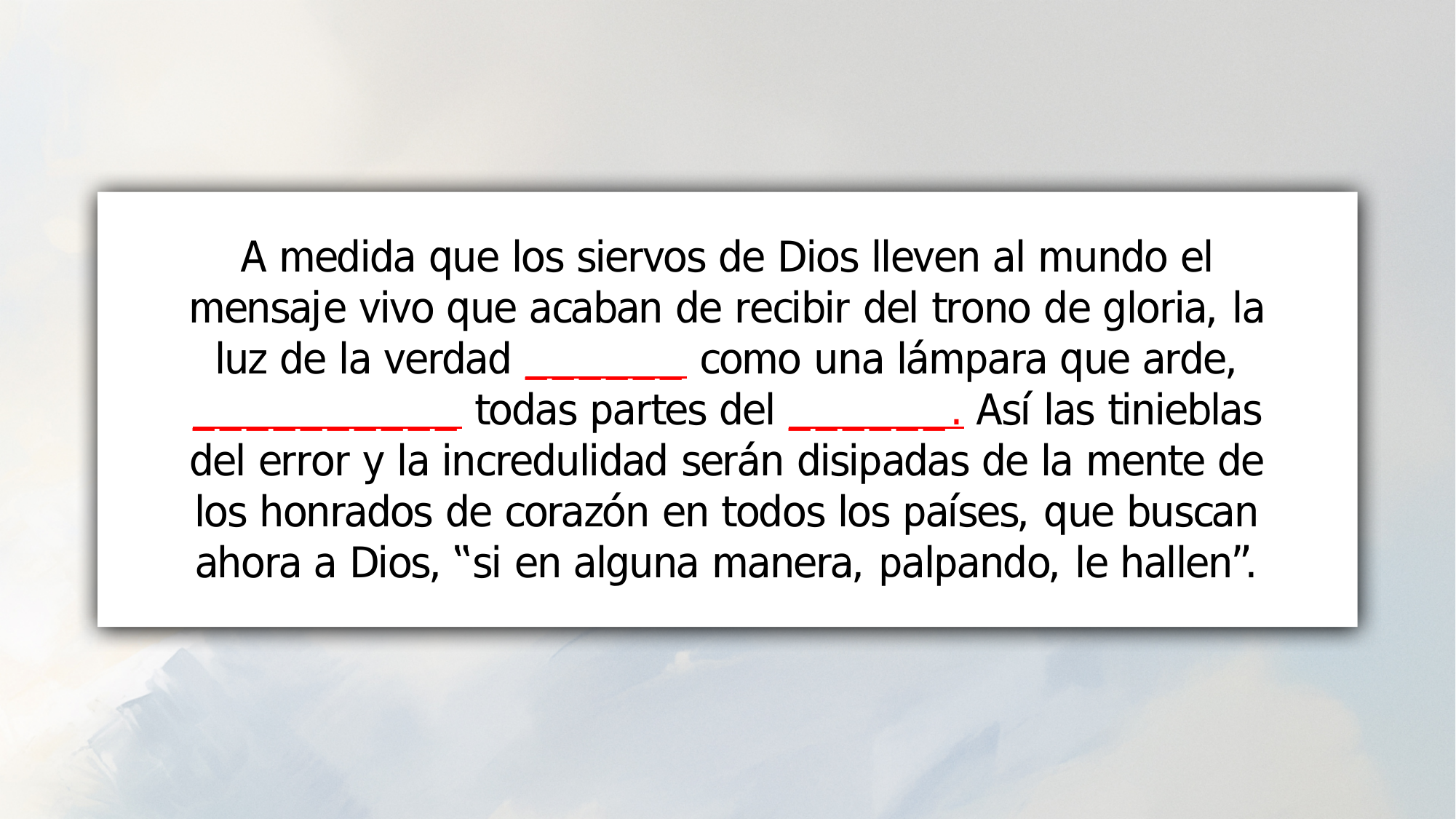

A medida que los siervos de Dios lleven al mundo el mensaje vivo que acaban de recibir del trono de gloria, la luz de la verdad ______ como una lámpara que arde, __________ todas partes del ______. Así las tinieblas del error y la incredulidad serán disipadas de la mente de los honrados de corazón en todos los países, que buscan ahora a Dios, “si en alguna manera, palpando, le hallen”.